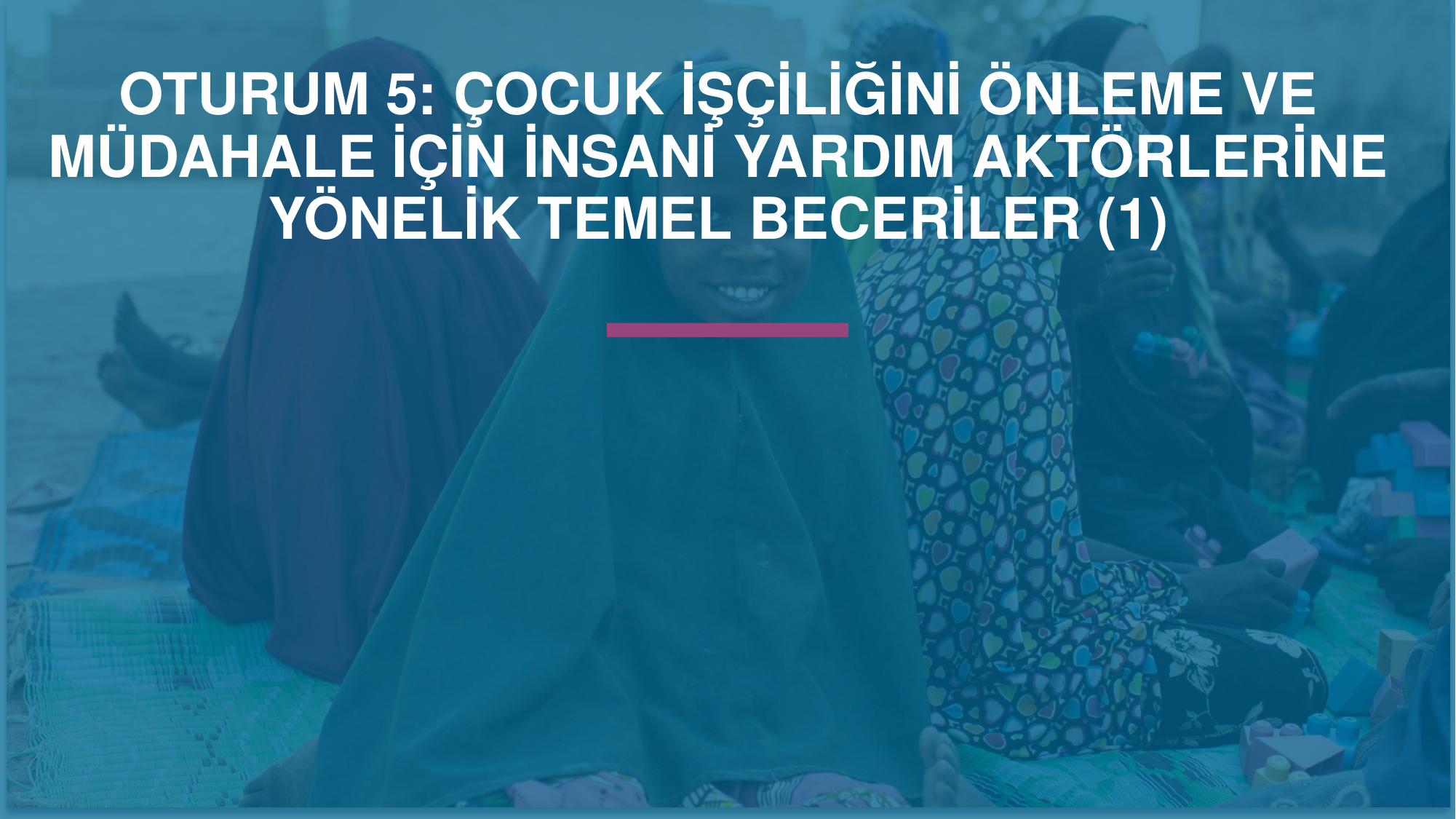

OTURUM 5: ÇOCUK İŞÇİLİĞİNİ ÖNLEME VE MÜDAHALE İÇİN İNSANİ YARDIM AKTÖRLERİNE YÖNELİK TEMEL BECERİLER (1)